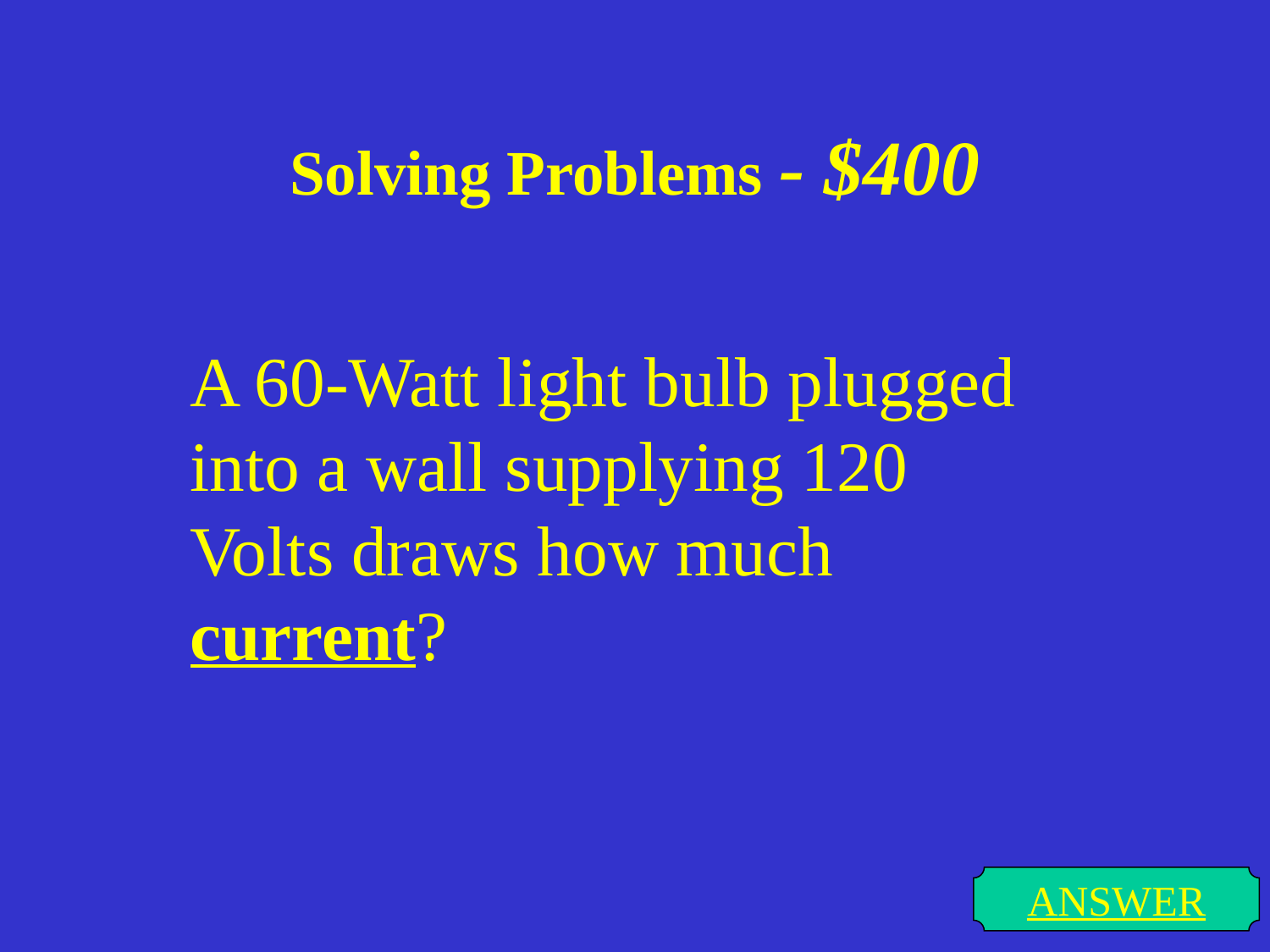

# Solving Problems - $400
A 60-Watt light bulb plugged into a wall supplying 120 Volts draws how much current?

ANSWER